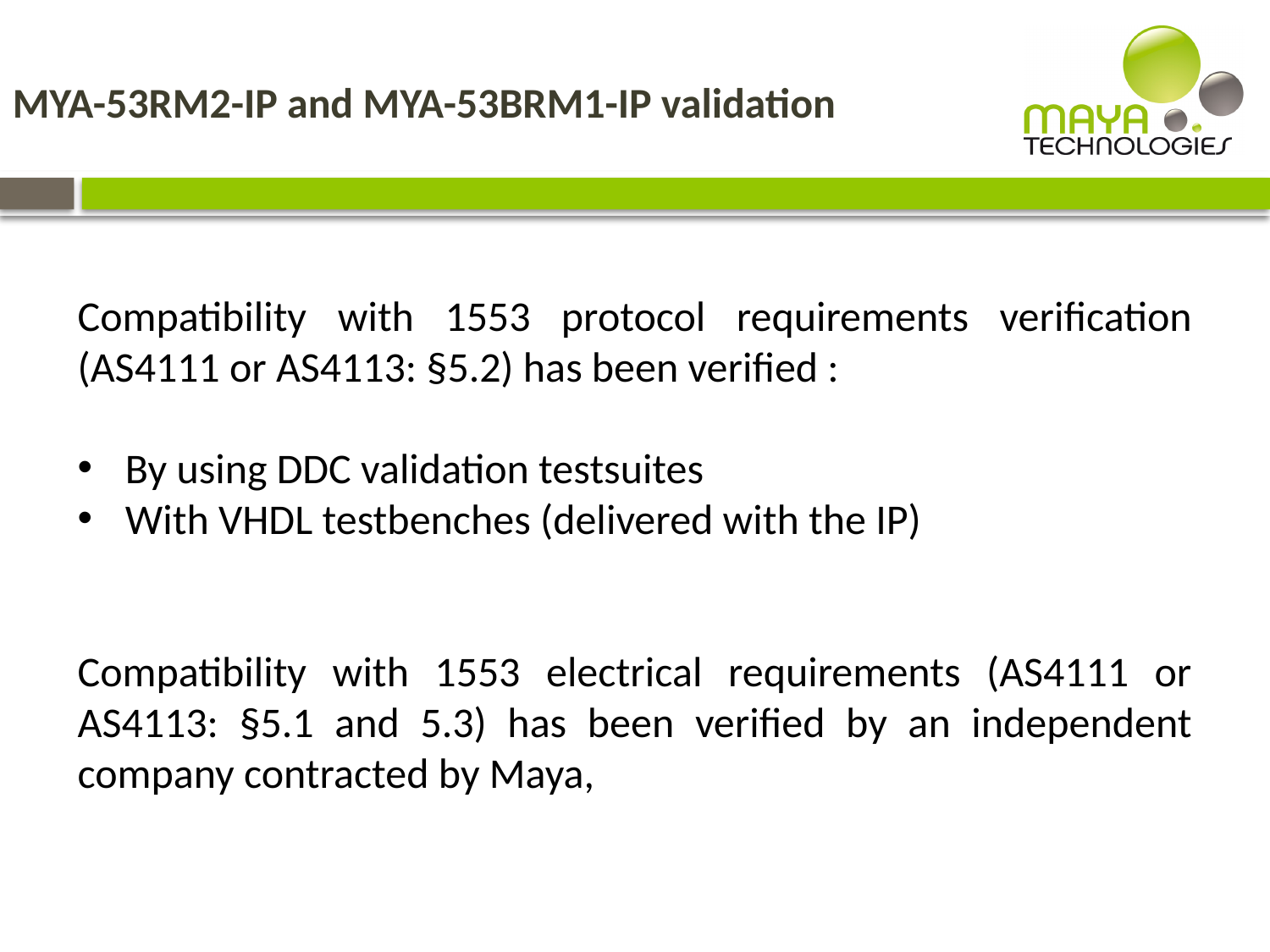

# MYA-53RM2-IP and MYA-53BRM1-IP validation
Compatibility with 1553 protocol requirements verification (AS4111 or AS4113: §5.2) has been verified :

By using DDC validation testsuites
With VHDL testbenches (delivered with the IP)

Compatibility with 1553 electrical requirements (AS4111 or AS4113: §5.1 and 5.3) has been verified by an independent company contracted by Maya,
13